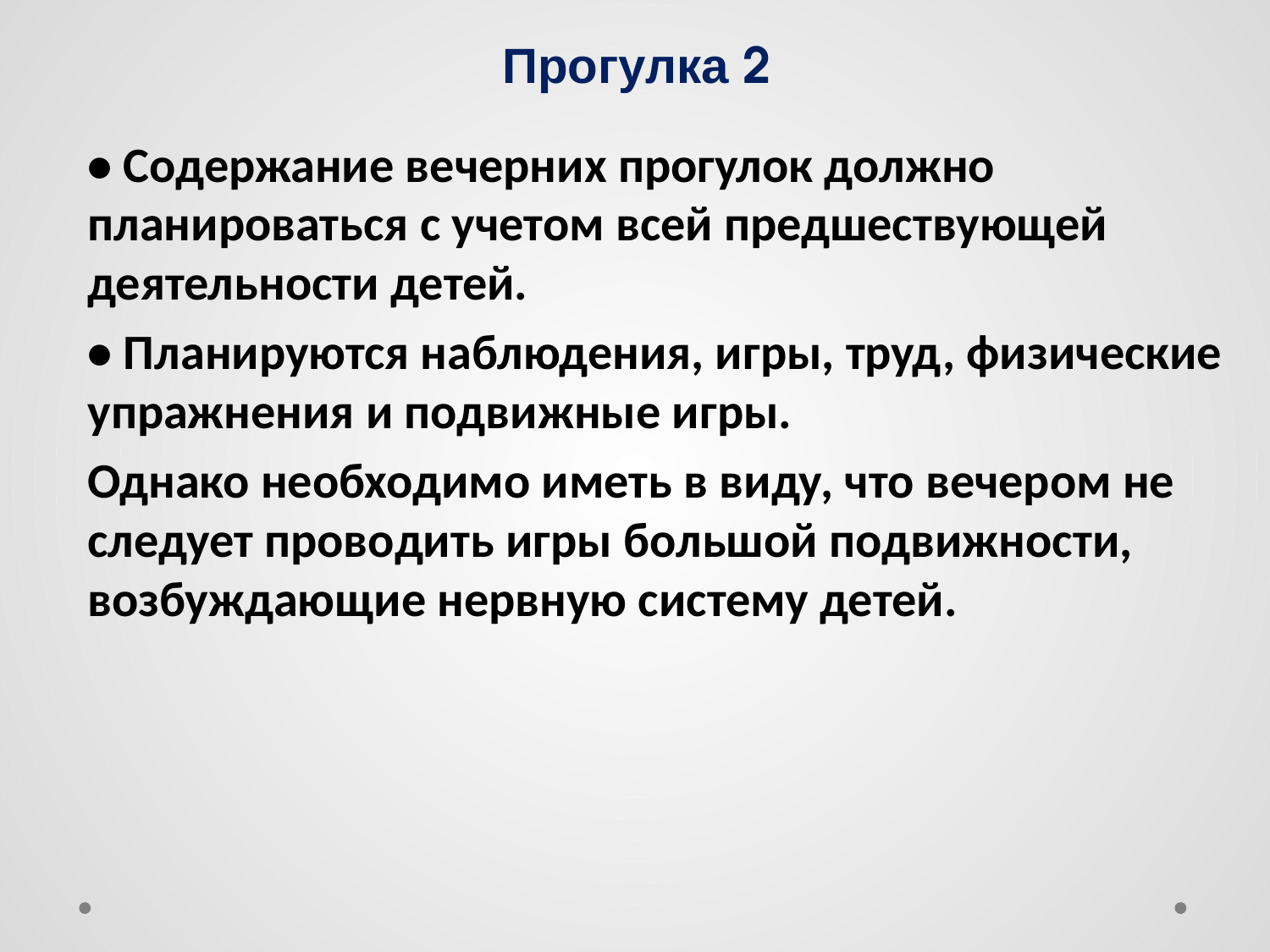

# Прогулка 2
• Содержание вечерних прогулок должно планироваться с учетом всей предшествующей деятельности детей.
• Планируются наблюдения, игры, труд, физические упражнения и подвижные игры.
Однако необходимо иметь в виду, что вечером не следует проводить игры большой подвижности, возбуждающие нервную систему детей.